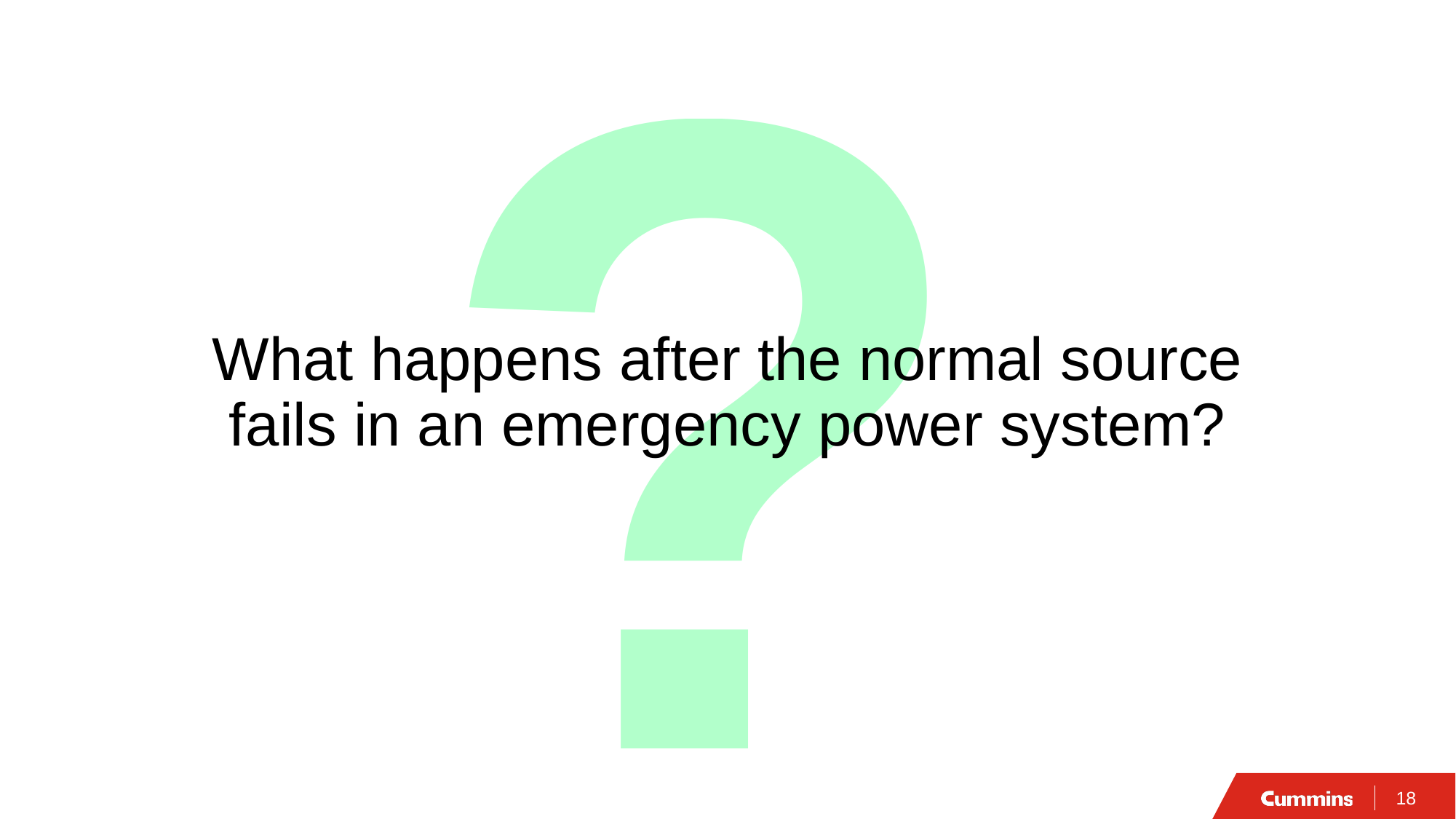

?
What happens after the normal source fails in an emergency power system?